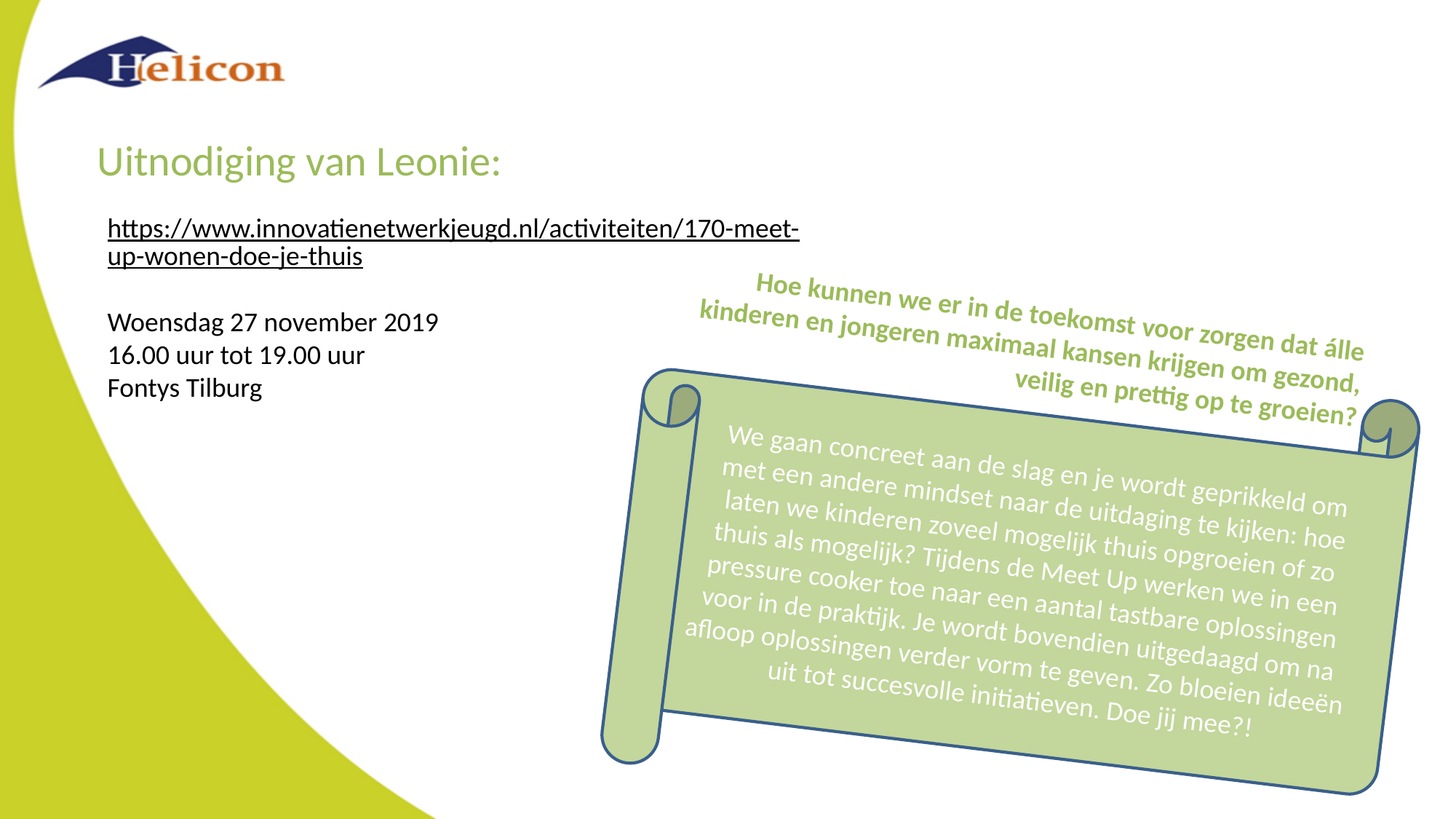

Uitnodiging van Leonie:
https://www.innovatienetwerkjeugd.nl/activiteiten/170-meet-up-wonen-doe-je-thuis
Hoe kunnen we er in de toekomst voor zorgen dat álle kinderen en jongeren maximaal kansen krijgen om gezond, veilig en prettig op te groeien?
Woensdag 27 november 2019
16.00 uur tot 19.00 uur
Fontys Tilburg
We gaan concreet aan de slag en je wordt geprikkeld om met een andere mindset naar de uitdaging te kijken: hoe laten we kinderen zoveel mogelijk thuis opgroeien of zo thuis als mogelijk? Tijdens de Meet Up werken we in een pressure cooker toe naar een aantal tastbare oplossingen voor in de praktijk. Je wordt bovendien uitgedaagd om na afloop oplossingen verder vorm te geven. Zo bloeien ideeën uit tot succesvolle initiatieven. Doe jij mee?!